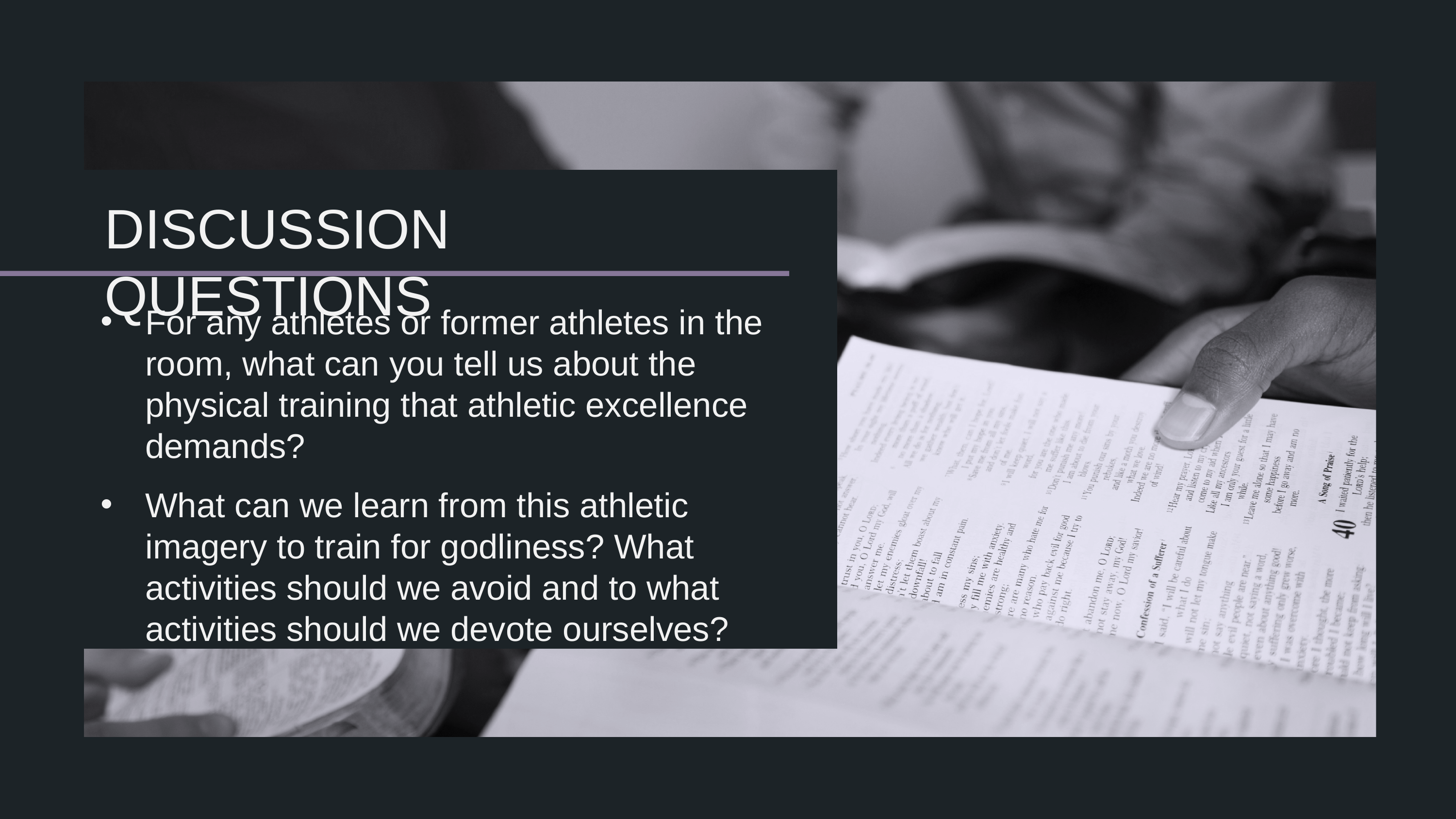

For any athletes or former athletes in the room, what can you tell us about the physical training that athletic excellence demands?
What can we learn from this athletic imagery to train for godliness? What activities should we avoid and to what activities should we devote ourselves?